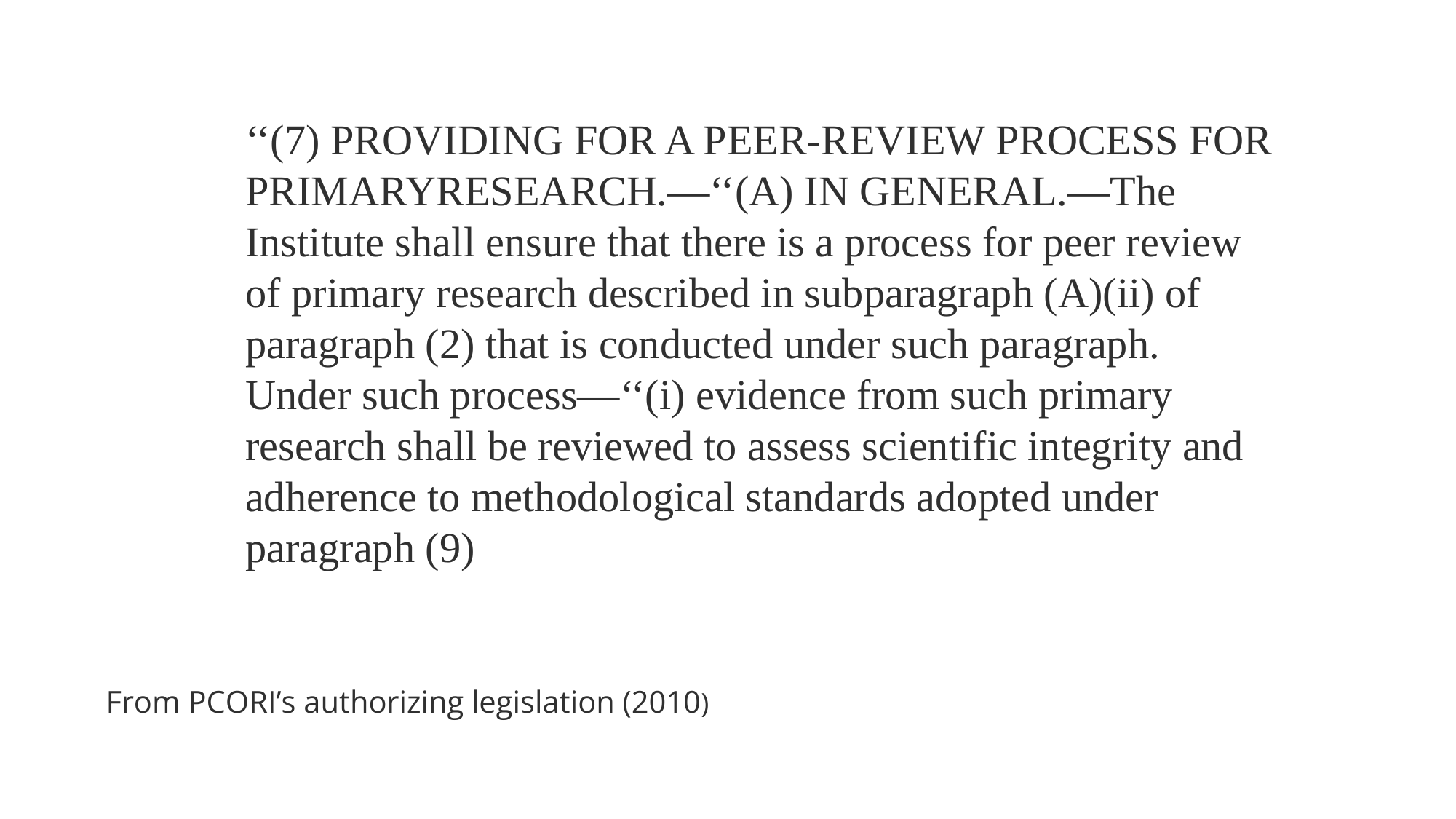

‘‘(7) PROVIDING FOR A PEER-REVIEW PROCESS FOR PRIMARYRESEARCH.—‘‘(A) IN GENERAL.—The Institute shall ensure that there is a process for peer review of primary research described in subparagraph (A)(ii) of paragraph (2) that is conducted under such paragraph. Under such process—‘‘(i) evidence from such primary research shall be reviewed to assess scientific integrity and adherence to methodological standards adopted under paragraph (9)
From PCORI’s authorizing legislation (2010)